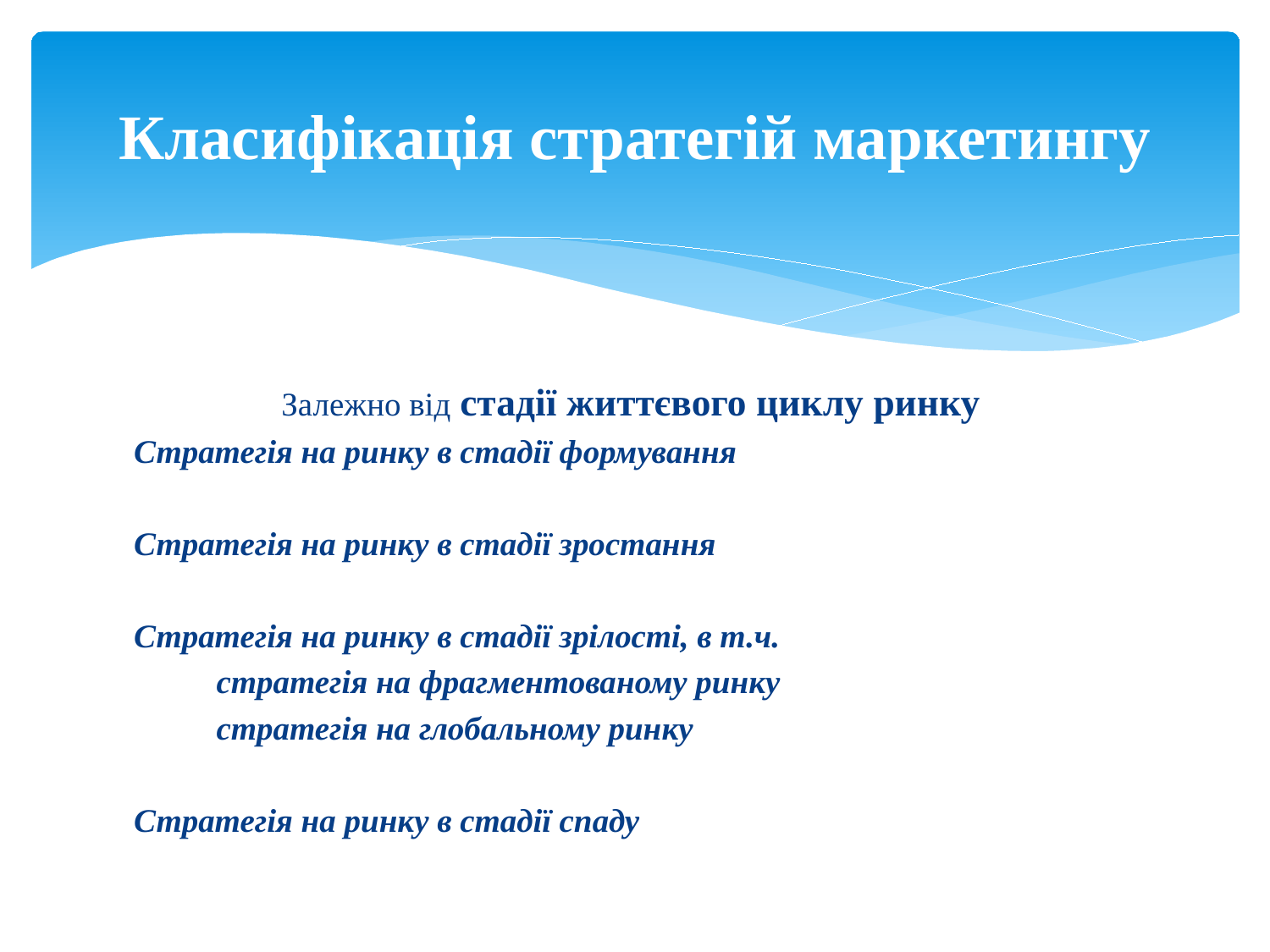

# Класифікація стратегій маркетингу
Залежно від стадії життєвого циклу ринку
Стратегія на ринку в стадії формування

Стратегія на ринку в стадії зростання

Стратегія на ринку в стадії зрілості, в т.ч.
          стратегія на фрагментованому ринку
          стратегія на глобальному ринку

Стратегія на ринку в стадії спаду